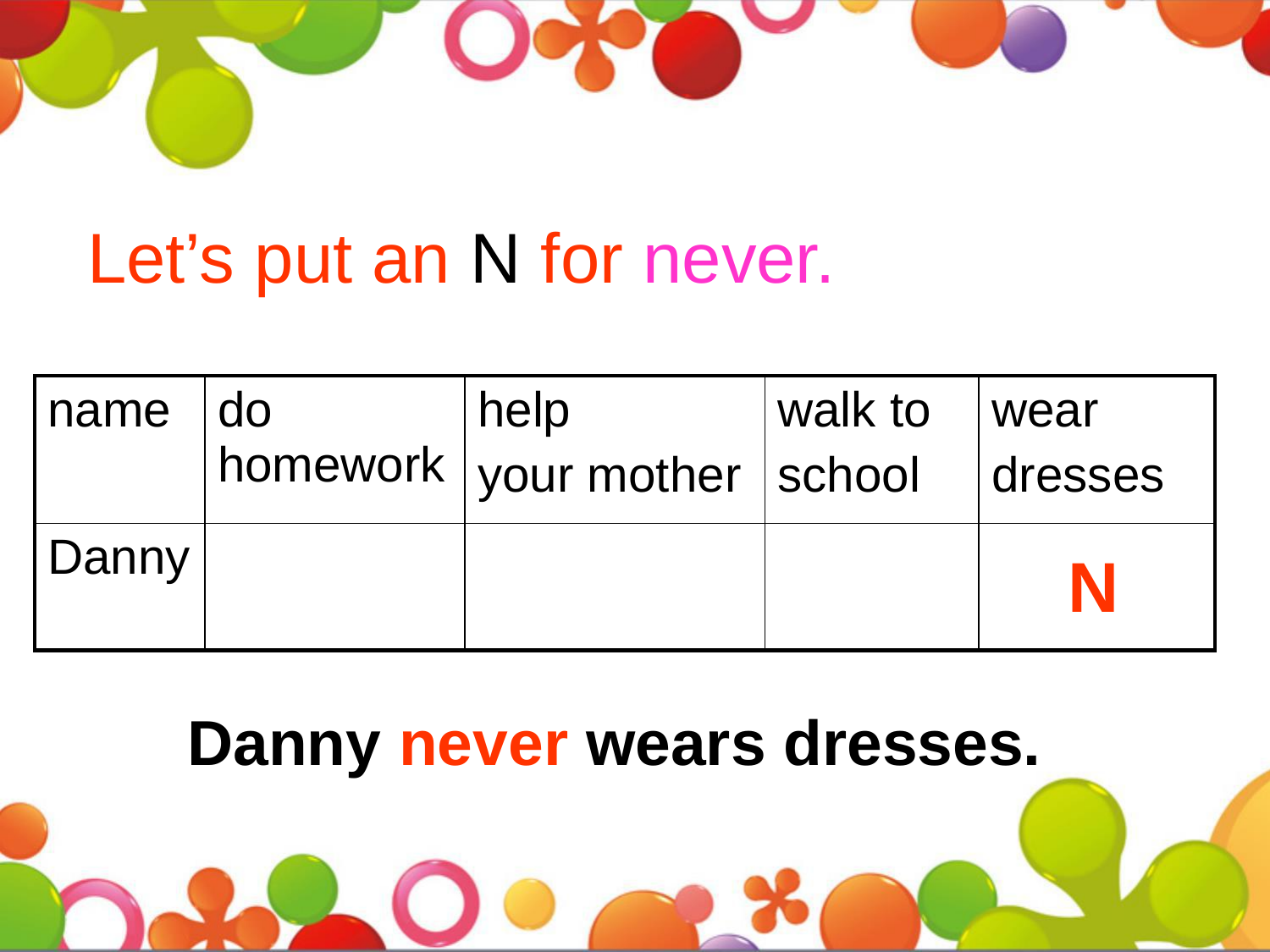

Let’s put an N for never.
| name | do homework | help your mother | walk to school | wear dresses |
| --- | --- | --- | --- | --- |
| Danny |  |  |  |  |
N

Danny never wears dresses.